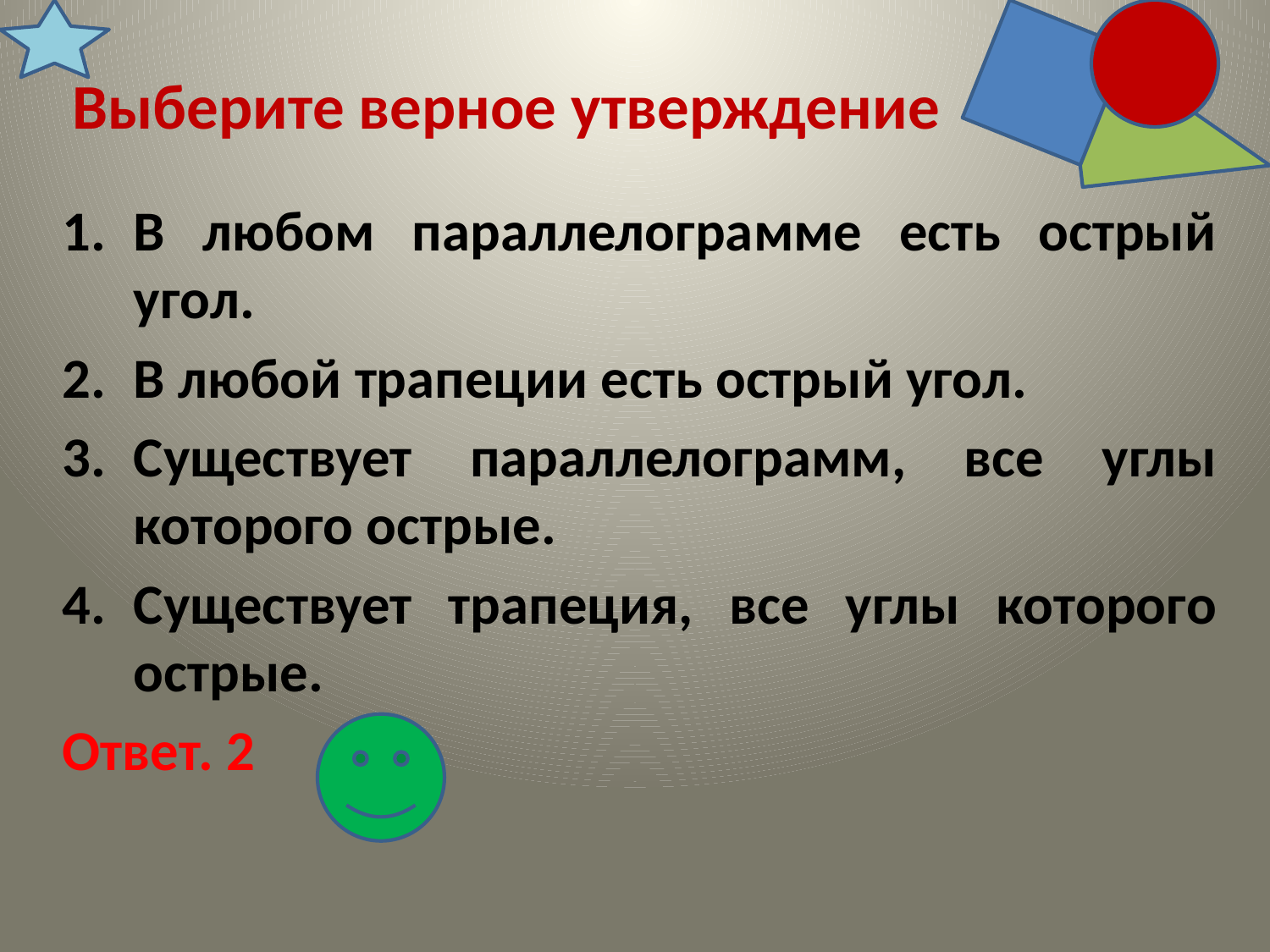

# Выберите верное утверждение
В любом параллелограмме есть острый угол.
В любой трапеции есть острый угол.
Существует параллелограмм, все углы которого острые.
Существует трапеция, все углы которого острые.
Ответ. 2